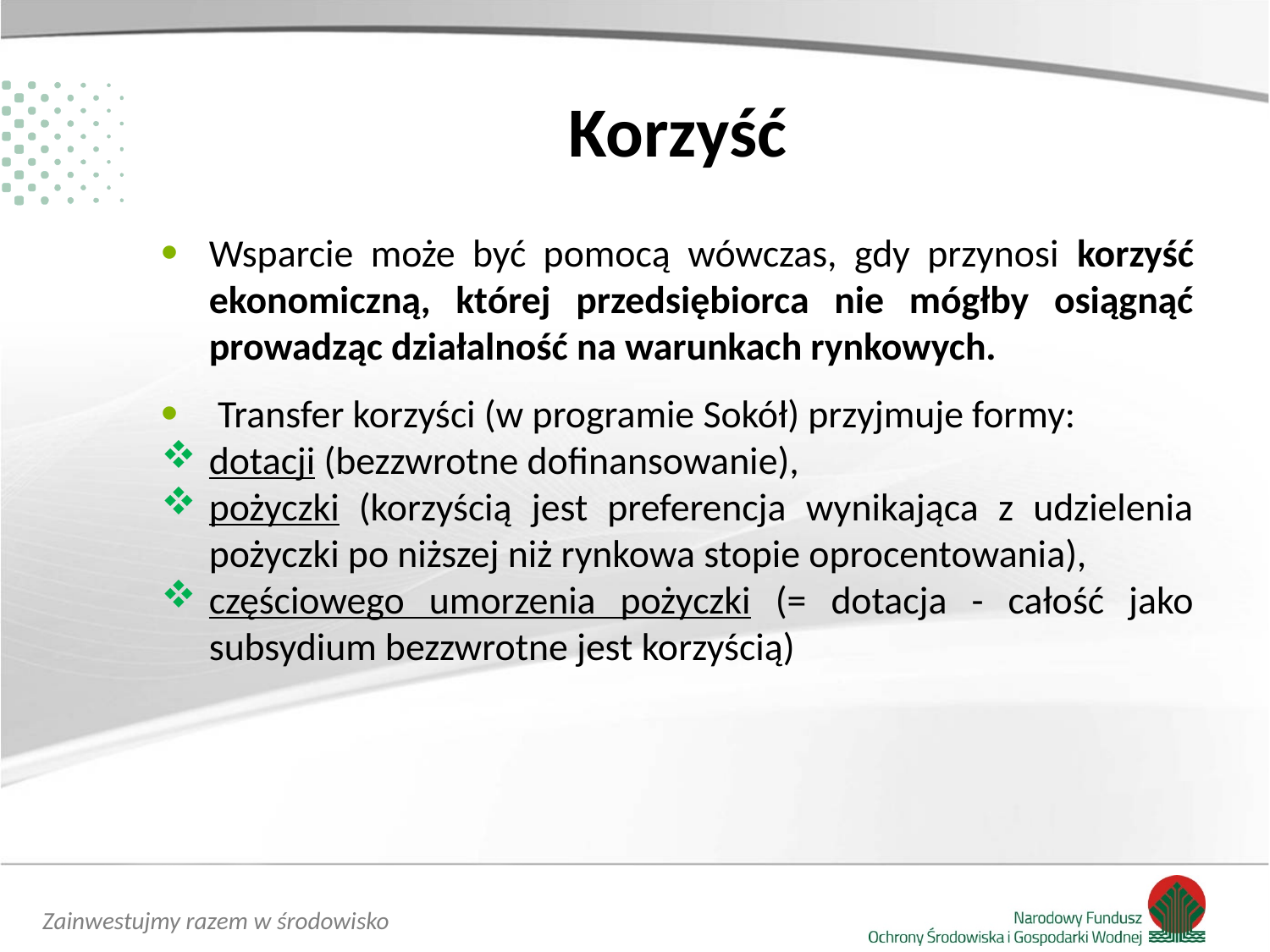

Korzyść
Wsparcie może być pomocą wówczas, gdy przynosi korzyść ekonomiczną, której przedsiębiorca nie mógłby osiągnąć prowadząc działalność na warunkach rynkowych.
 Transfer korzyści (w programie Sokół) przyjmuje formy:
dotacji (bezzwrotne dofinansowanie),
pożyczki (korzyścią jest preferencja wynikająca z udzielenia pożyczki po niższej niż rynkowa stopie oprocentowania),
częściowego umorzenia pożyczki (= dotacja - całość jako subsydium bezzwrotne jest korzyścią)